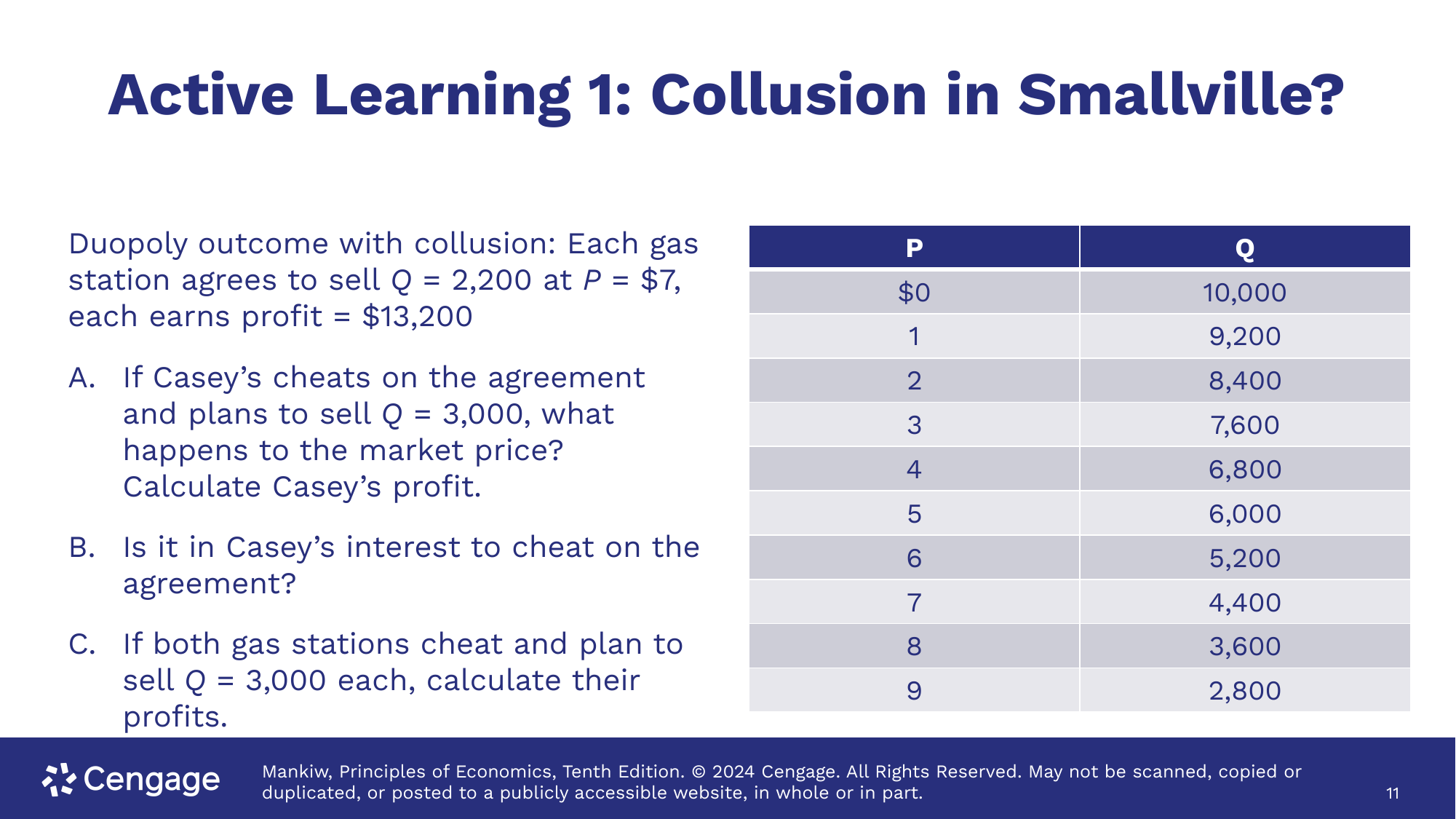

# Active Learning 1: Collusion in Smallville?
Duopoly outcome with collusion: Each gas station agrees to sell Q = 2,200 at P = $7, each earns profit = $13,200
If Casey’s cheats on the agreement and plans to sell Q = 3,000, what happens to the market price? Calculate Casey’s profit.
Is it in Casey’s interest to cheat on the agreement?
If both gas stations cheat and plan to sell Q = 3,000 each, calculate their profits.
| P | Q |
| --- | --- |
| $0 | 10,000 |
| 1 | 9,200 |
| 2 | 8,400 |
| 3 | 7,600 |
| 4 | 6,800 |
| 5 | 6,000 |
| 6 | 5,200 |
| 7 | 4,400 |
| 8 | 3,600 |
| 9 | 2,800 |